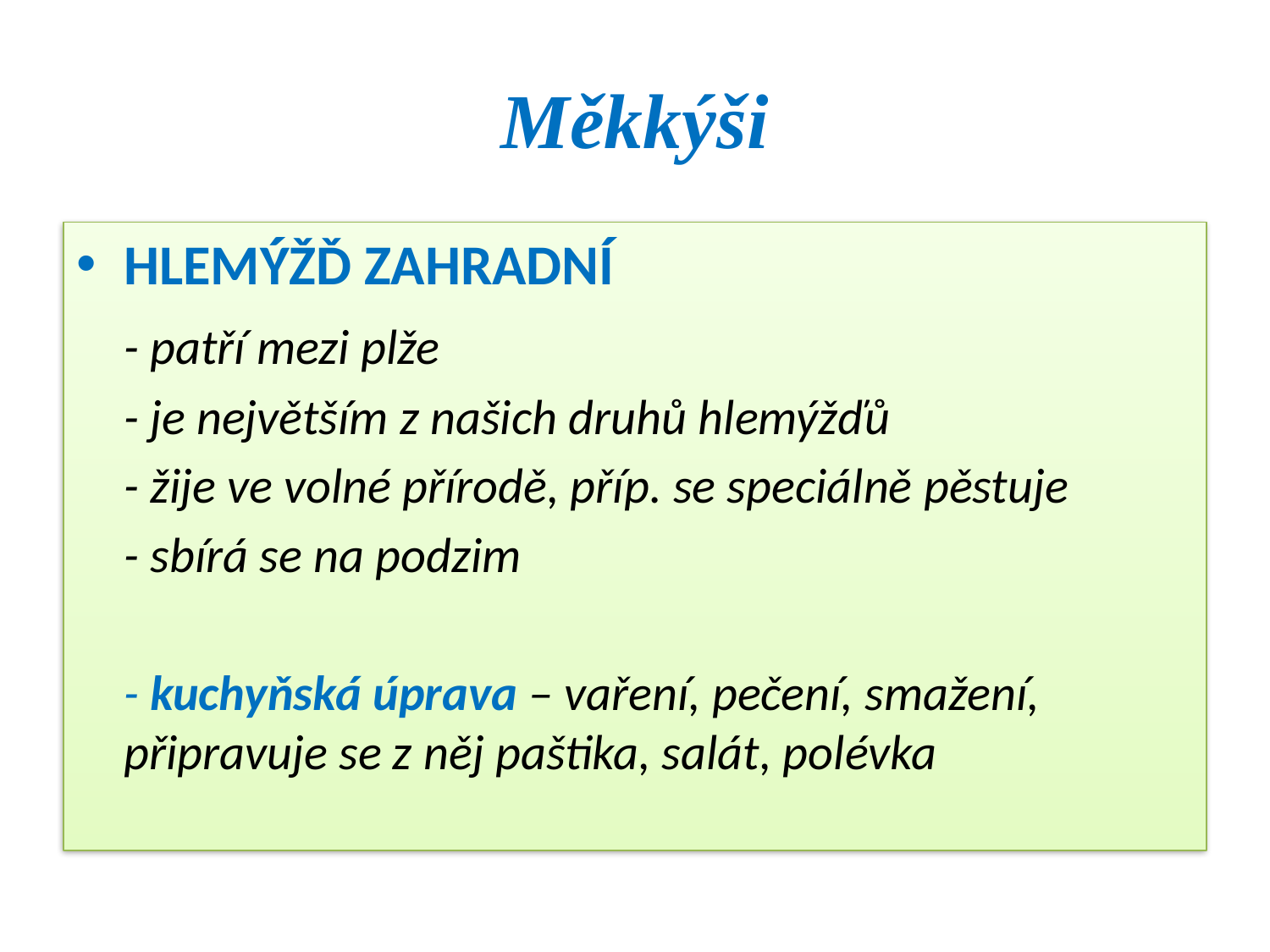

# Měkkýši
HLEMÝŽĎ ZAHRADNÍ
	- patří mezi plže
	- je největším z našich druhů hlemýžďů
	- žije ve volné přírodě, příp. se speciálně pěstuje
	- sbírá se na podzim

	- kuchyňská úprava – vaření, pečení, smažení, připravuje se z něj paštika, salát, polévka